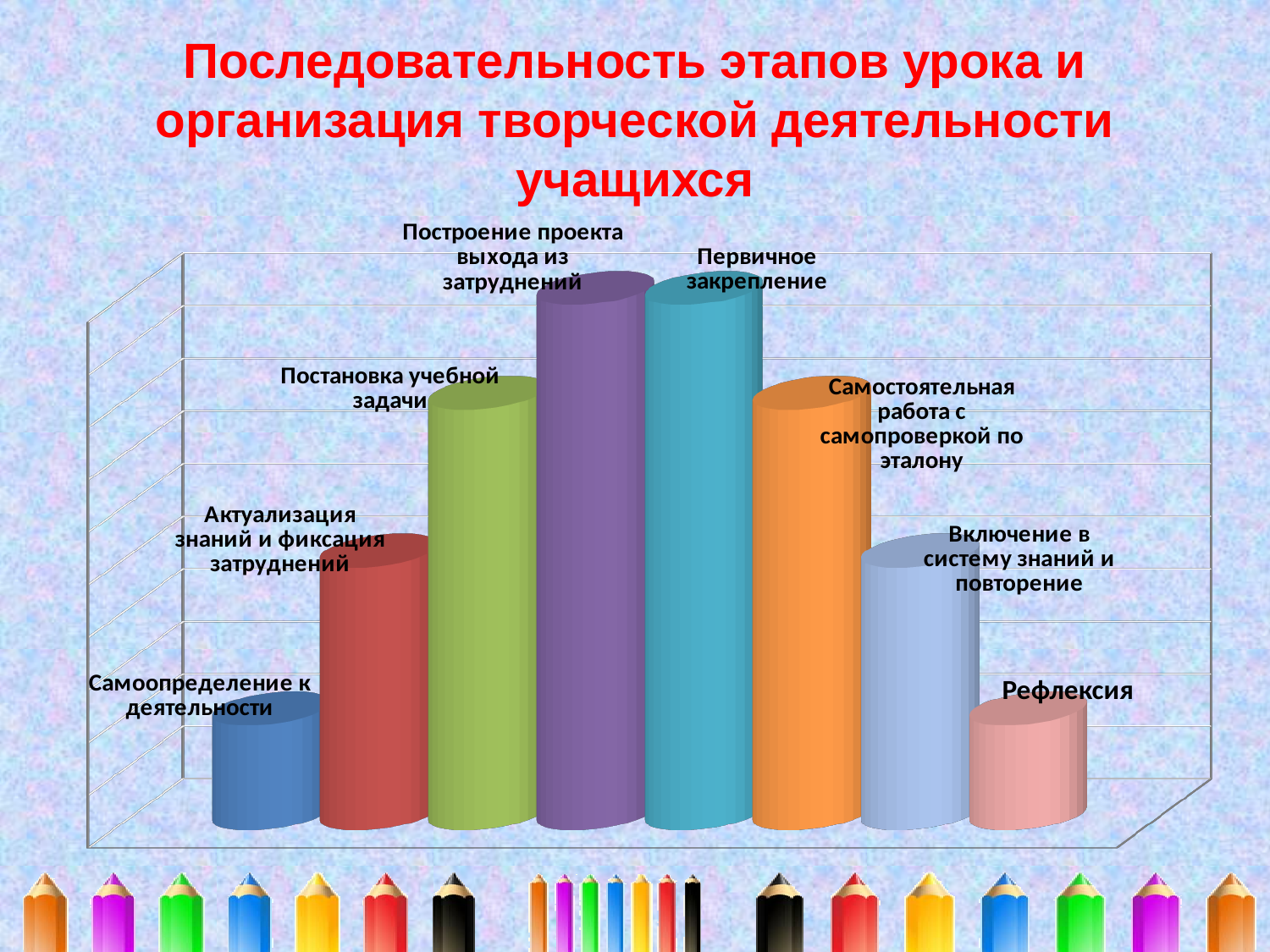

# Последовательность этапов урока и организация творческой деятельности учащихся

[unsupported chart]